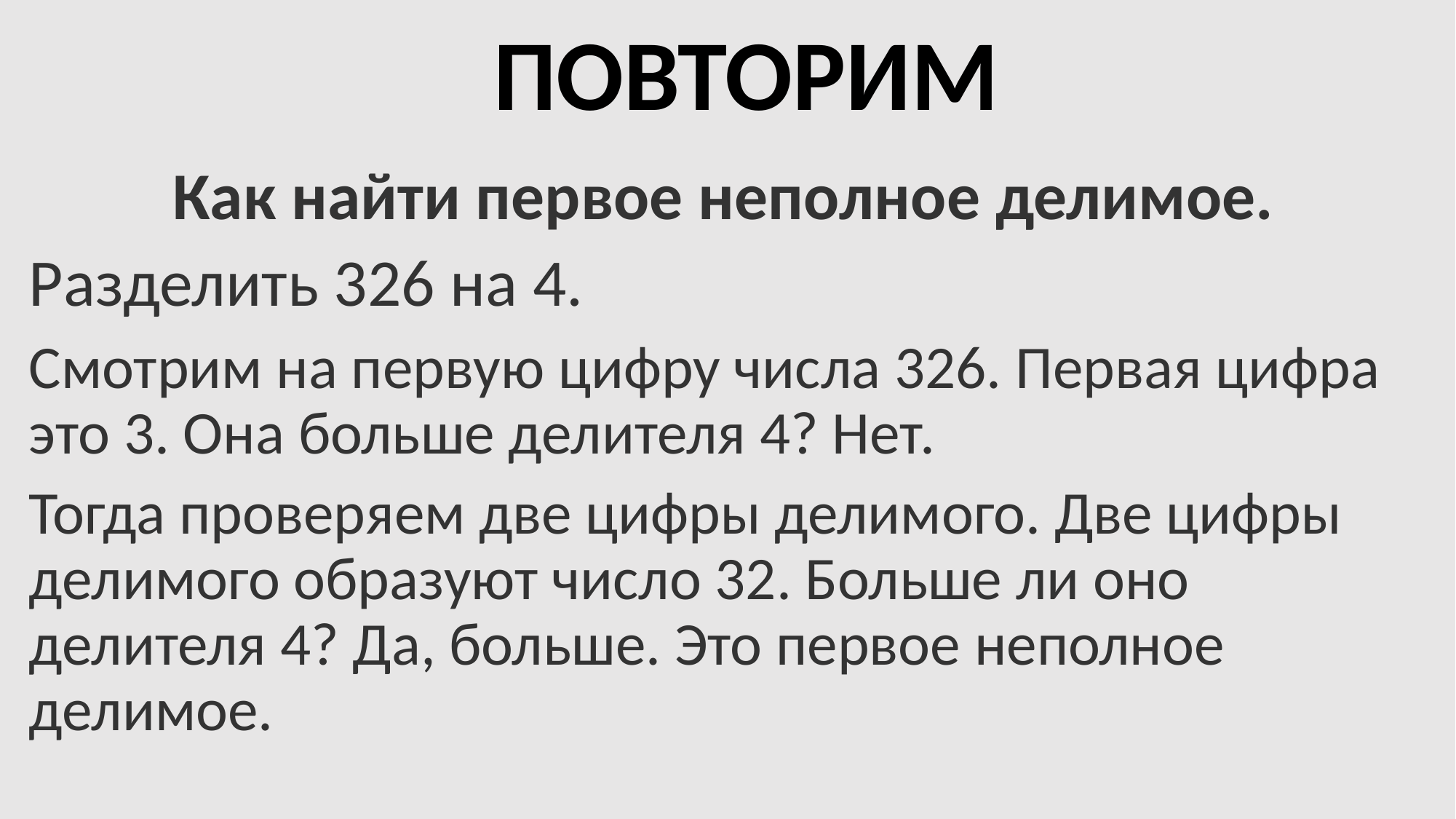

# ПОВТОРИМ
Как найти первое неполное делимое.
Разделить 326 на 4.
Смотрим на первую цифру числа 326. Первая цифра это 3. Она больше делителя 4? Нет.
Тогда проверяем две цифры делимого. Две цифры делимого образуют число 32. Больше ли оно делителя 4? Да, больше. Это первое неполное делимое.